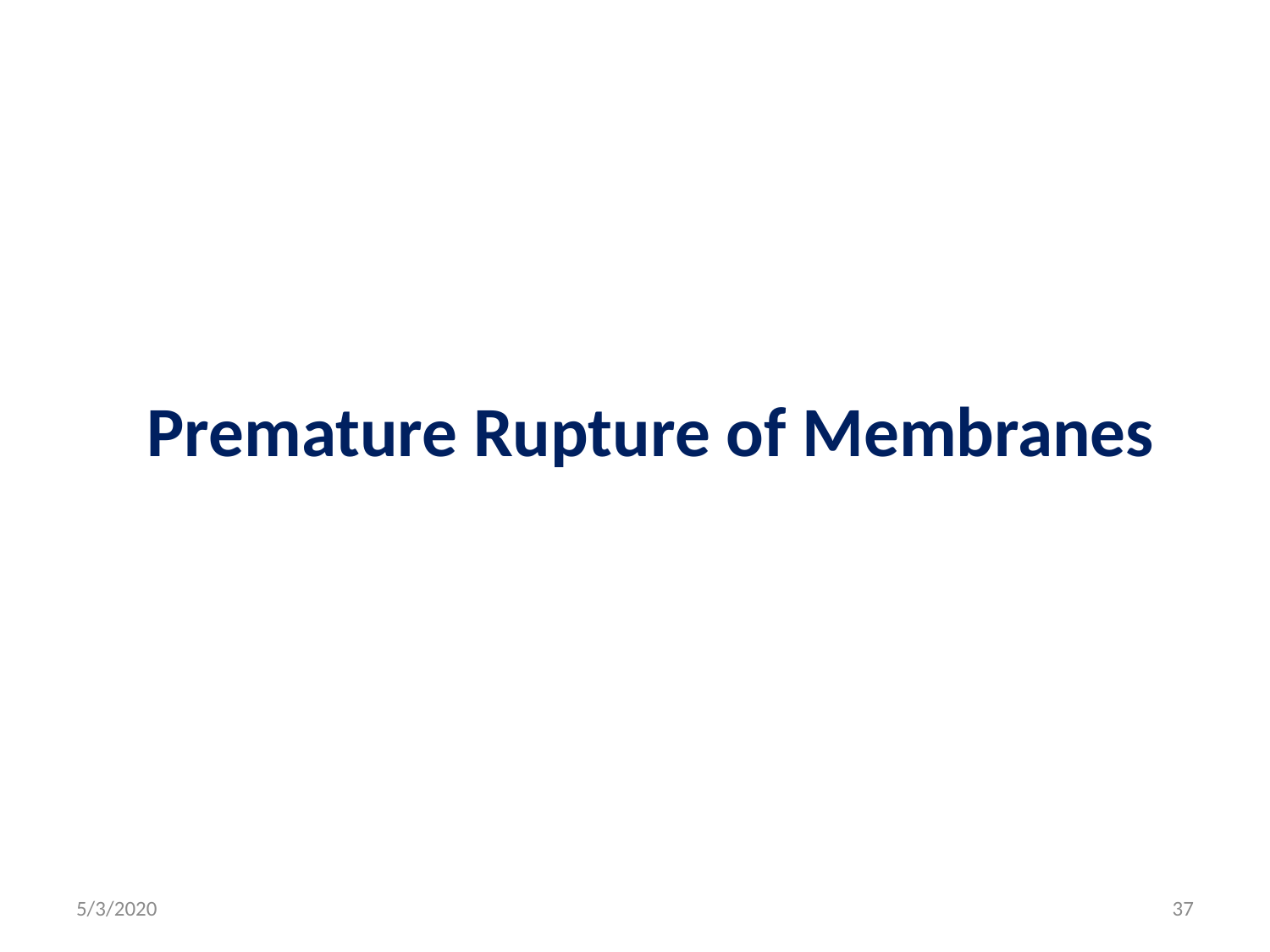

# Premature Rupture of Membranes
5/3/2020
37